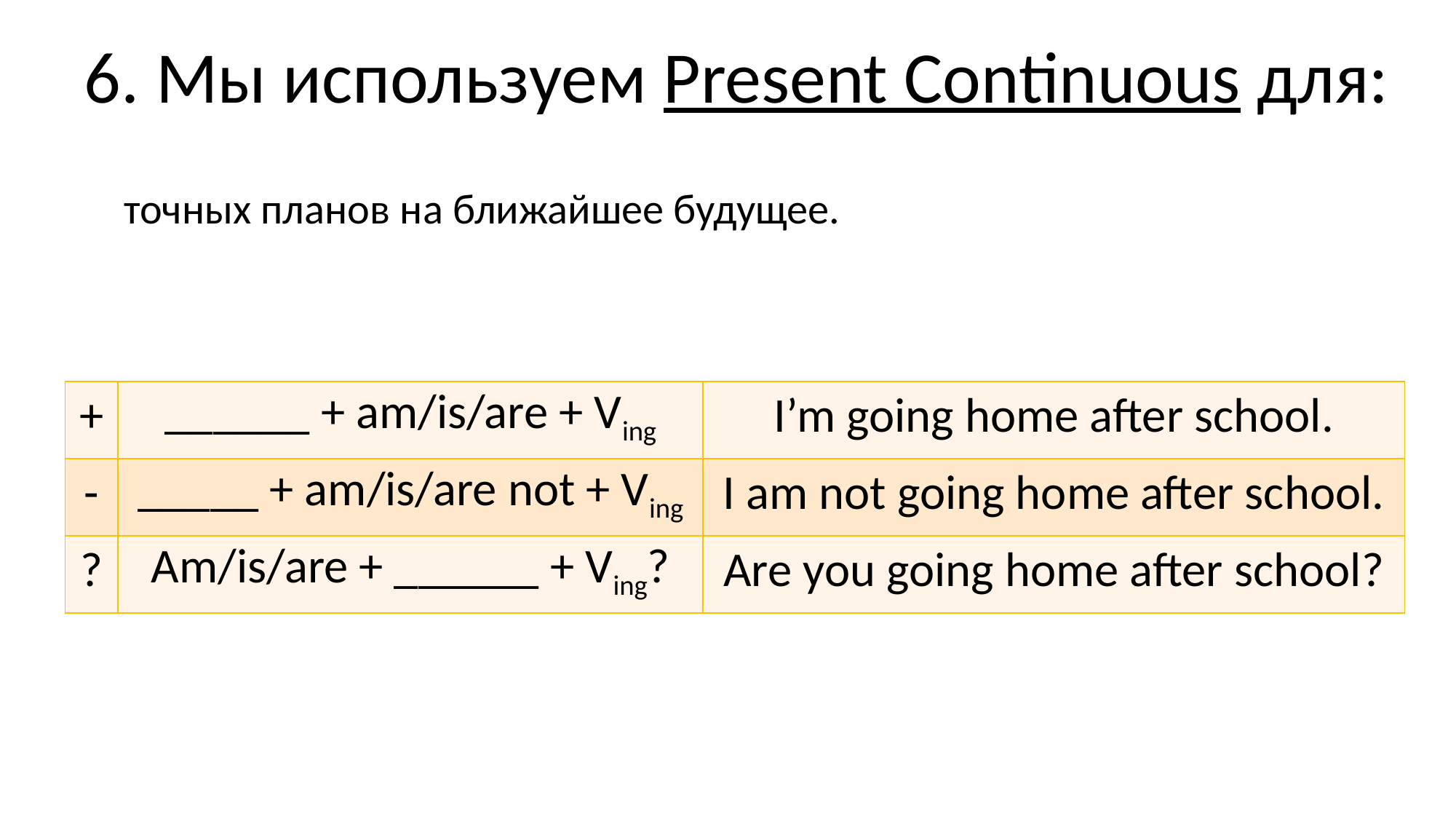

6. Мы используем Present Continuous для:
точных планов на ближайшее будущее.
| + | \_\_\_\_\_\_ + am/is/are + Ving | I’m going home after school. |
| --- | --- | --- |
| - | \_\_\_\_\_ + am/is/are not + Ving | I am not going home after school. |
| ? | Am/is/are + \_\_\_\_\_\_ + Ving? | Are you going home after school? |